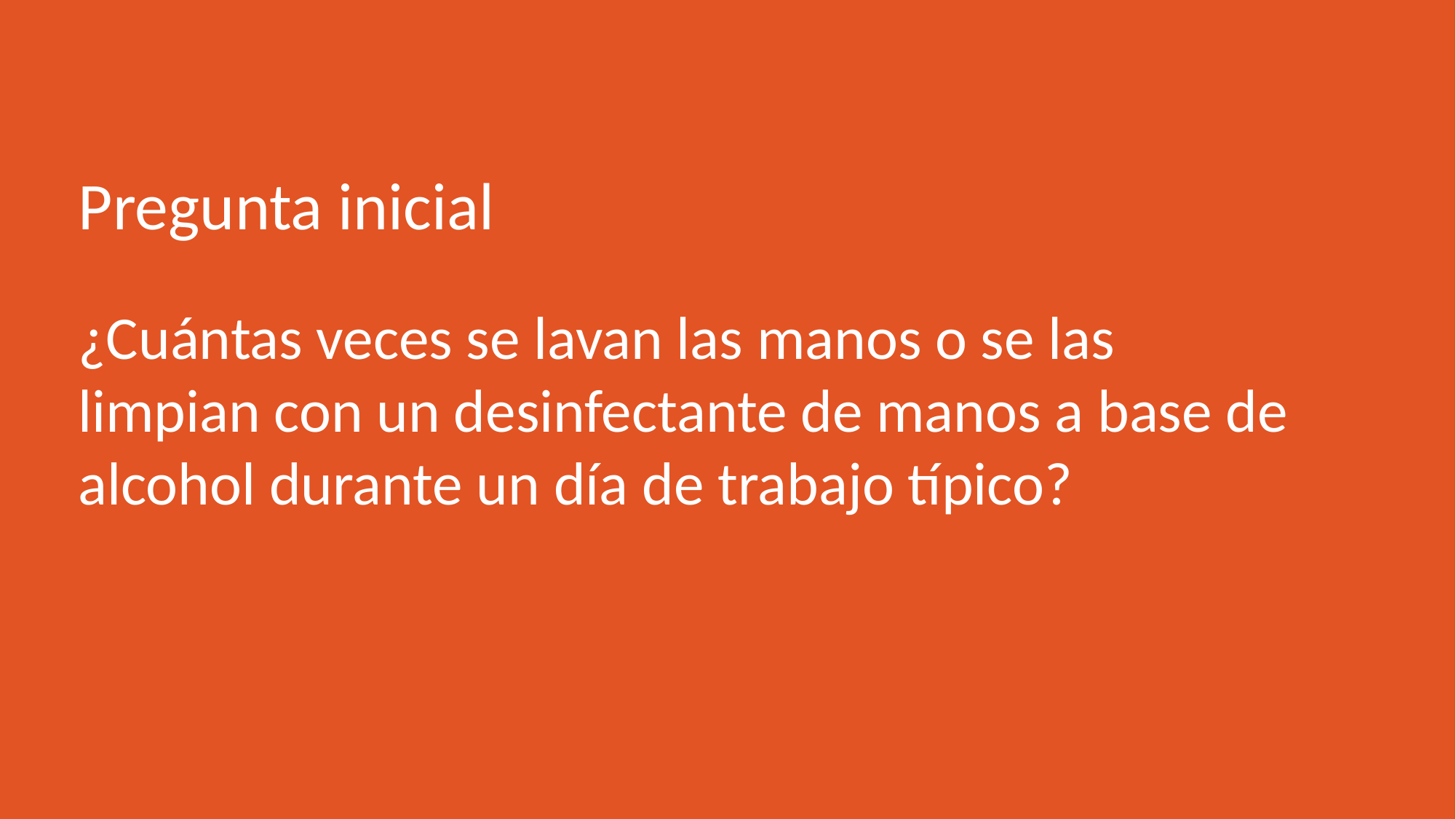

Pregunta inicial
¿Cuántas veces se lavan las manos o se las limpian con un desinfectante de manos a base de alcohol durante un día de trabajo típico?